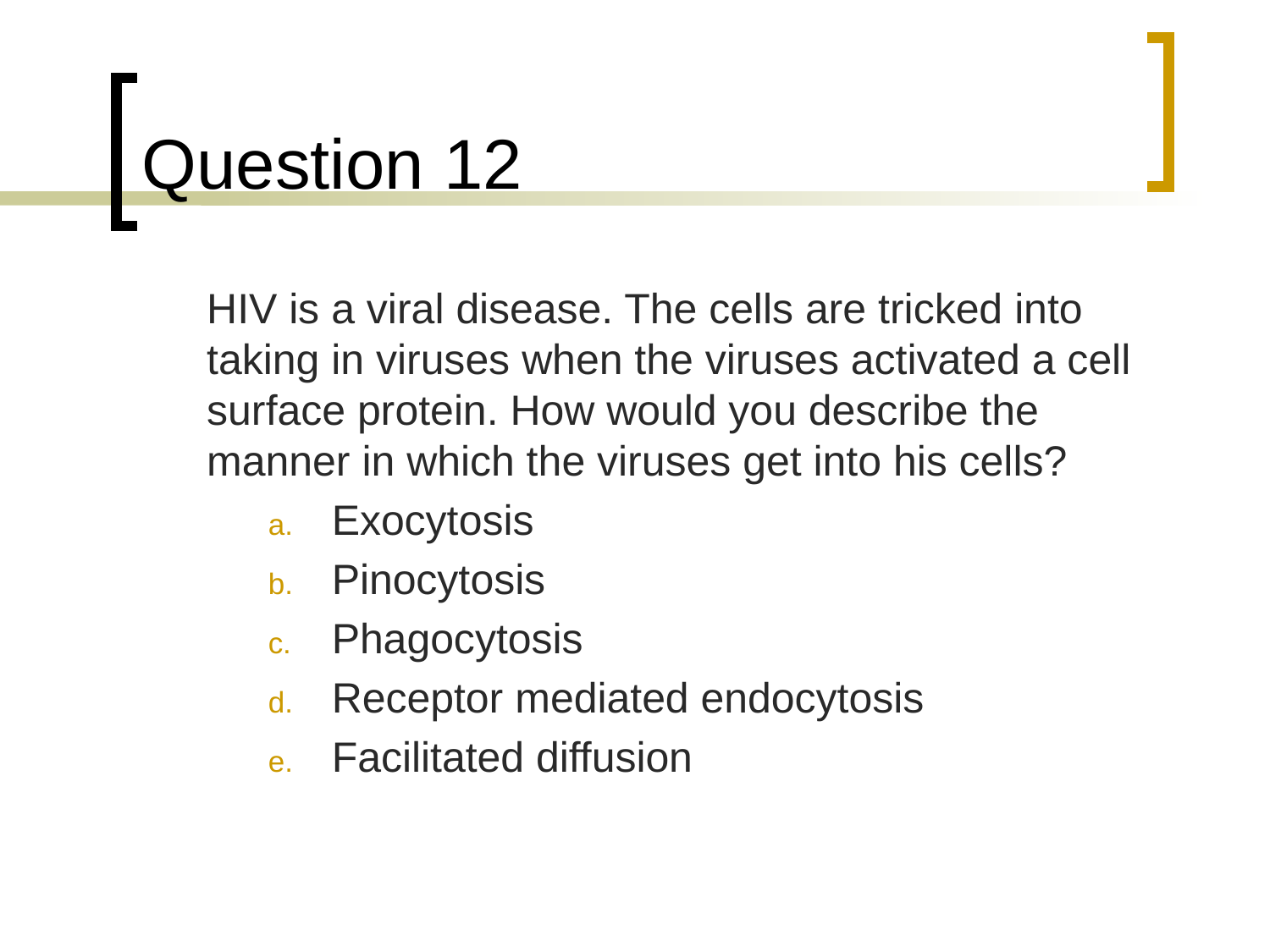

# Question 12
	HIV is a viral disease. The cells are tricked into taking in viruses when the viruses activated a cell surface protein. How would you describe the manner in which the viruses get into his cells?
Exocytosis
Pinocytosis
Phagocytosis
Receptor mediated endocytosis
Facilitated diffusion